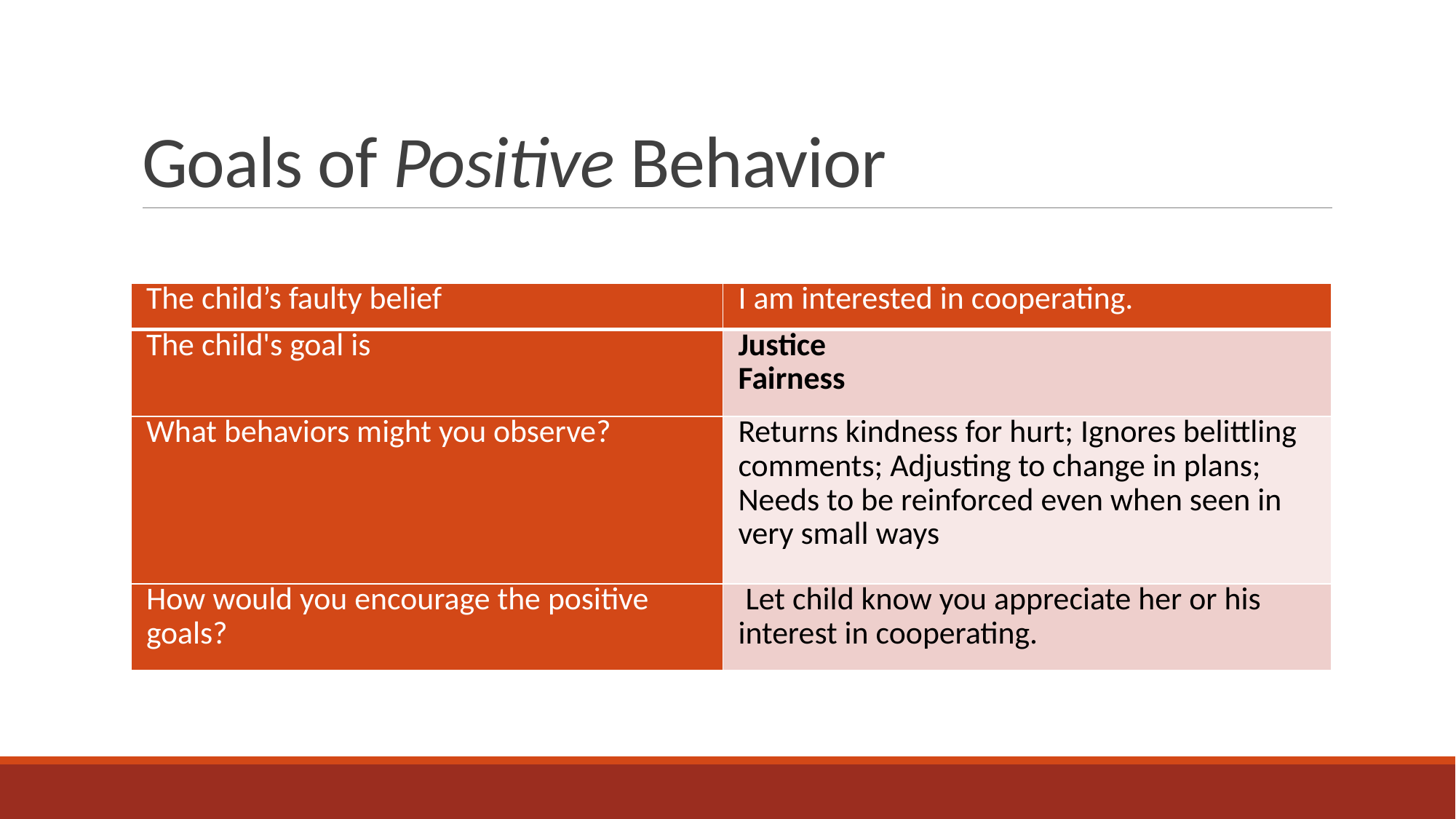

# Goals of Positive Behavior
| The child’s faulty belief | I am interested in cooperating. |
| --- | --- |
| The child's goal is | Justice Fairness |
| What behaviors might you observe? | Returns kindness for hurt; Ignores belittling comments; Adjusting to change in plans; Needs to be reinforced even when seen in very small ways |
| How would you encourage the positive goals? | Let child know you appreciate her or his interest in cooperating. |